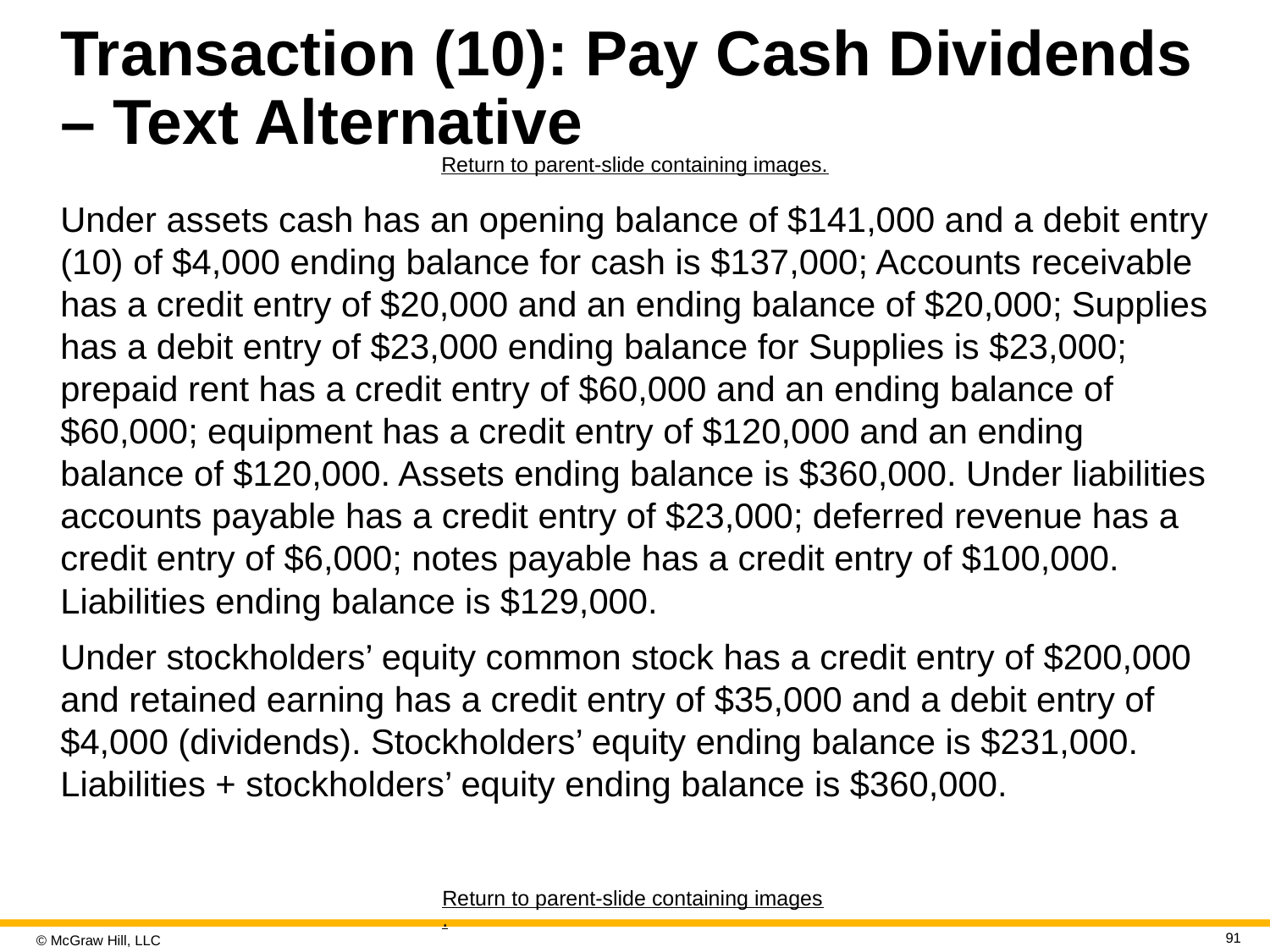

# Transaction (10): Pay Cash Dividends – Text Alternative
Return to parent-slide containing images.
Under assets cash has an opening balance of $141,000 and a debit entry (10) of $4,000 ending balance for cash is $137,000; Accounts receivable has a credit entry of $20,000 and an ending balance of $20,000; Supplies has a debit entry of $23,000 ending balance for Supplies is $23,000; prepaid rent has a credit entry of $60,000 and an ending balance of $60,000; equipment has a credit entry of $120,000 and an ending balance of $120,000. Assets ending balance is $360,000. Under liabilities accounts payable has a credit entry of $23,000; deferred revenue has a credit entry of $6,000; notes payable has a credit entry of $100,000. Liabilities ending balance is $129,000.
Under stockholders’ equity common stock has a credit entry of $200,000 and retained earning has a credit entry of $35,000 and a debit entry of $4,000 (dividends). Stockholders’ equity ending balance is $231,000. Liabilities + stockholders’ equity ending balance is $360,000.
Return to parent-slide containing images.
91